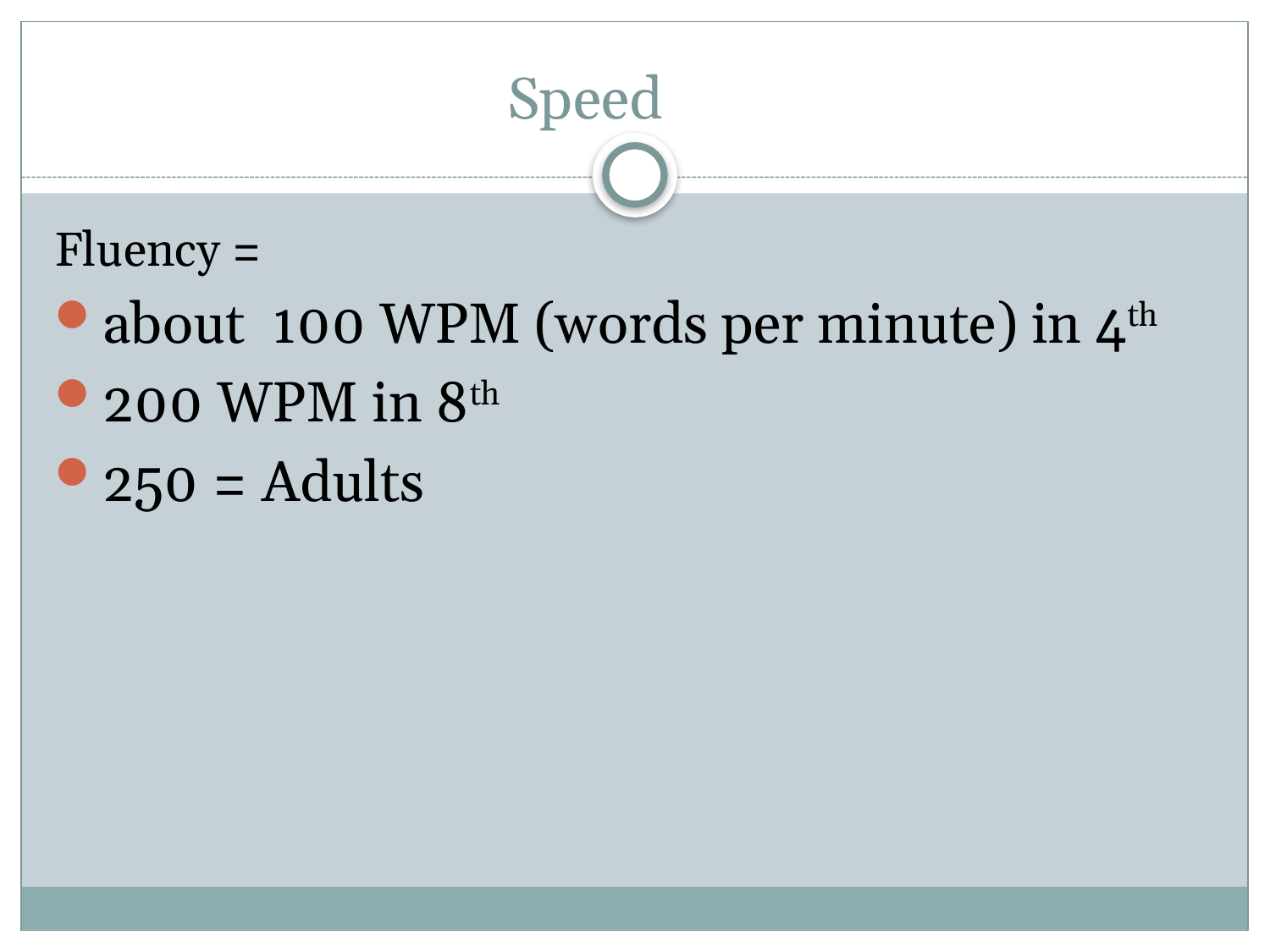

# Speed
Fluency =
about  100 WPM (words per minute) in 4th
200 WPM in 8th
250 = Adults